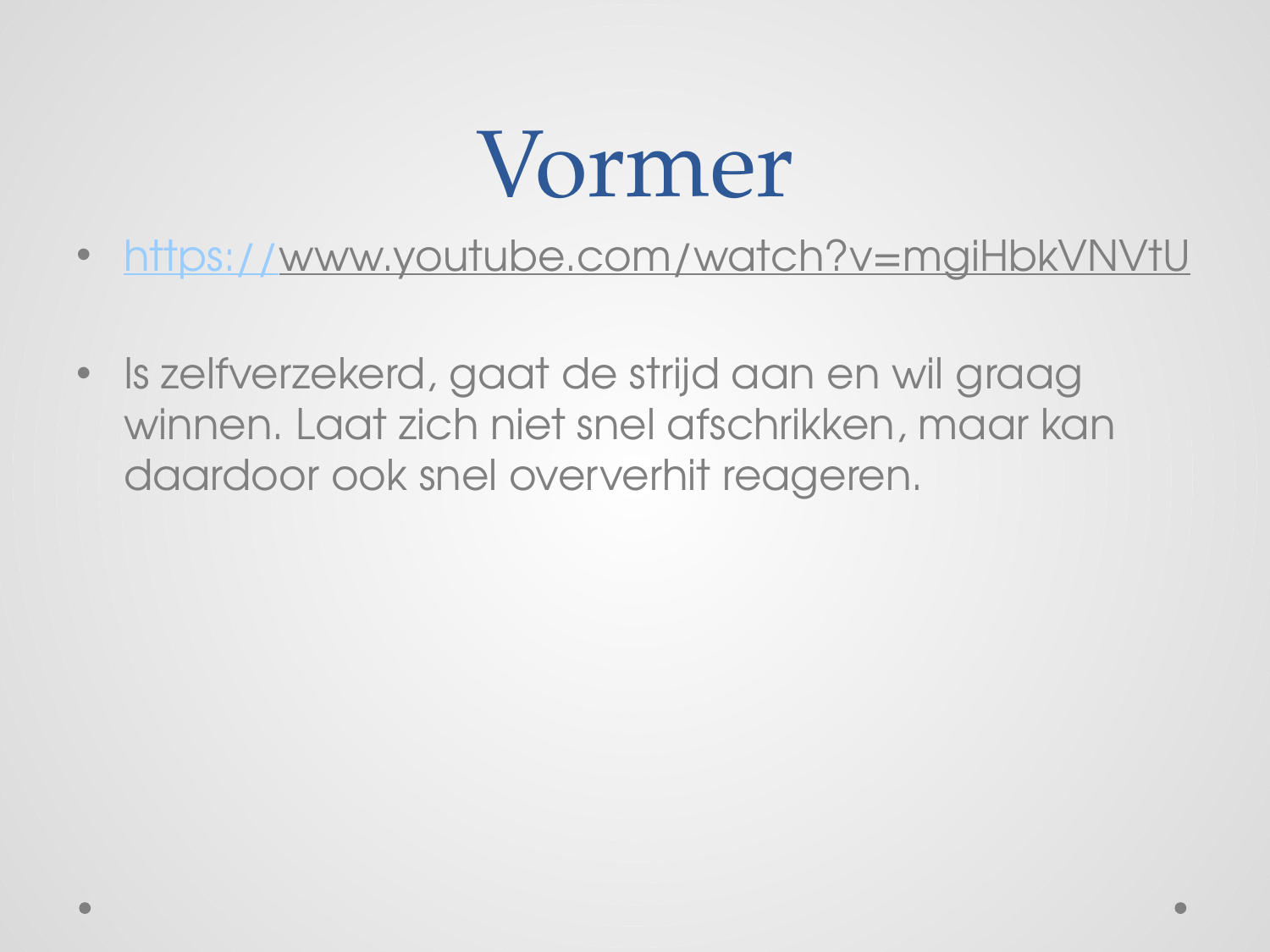

# Vormer
https://www.youtube.com/watch?v=mgiHbkVNVtU

Is zelfverzekerd, gaat de strijd aan en wil graag winnen. Laat zich niet snel afschrikken, maar kan daardoor ook snel oververhit reageren.